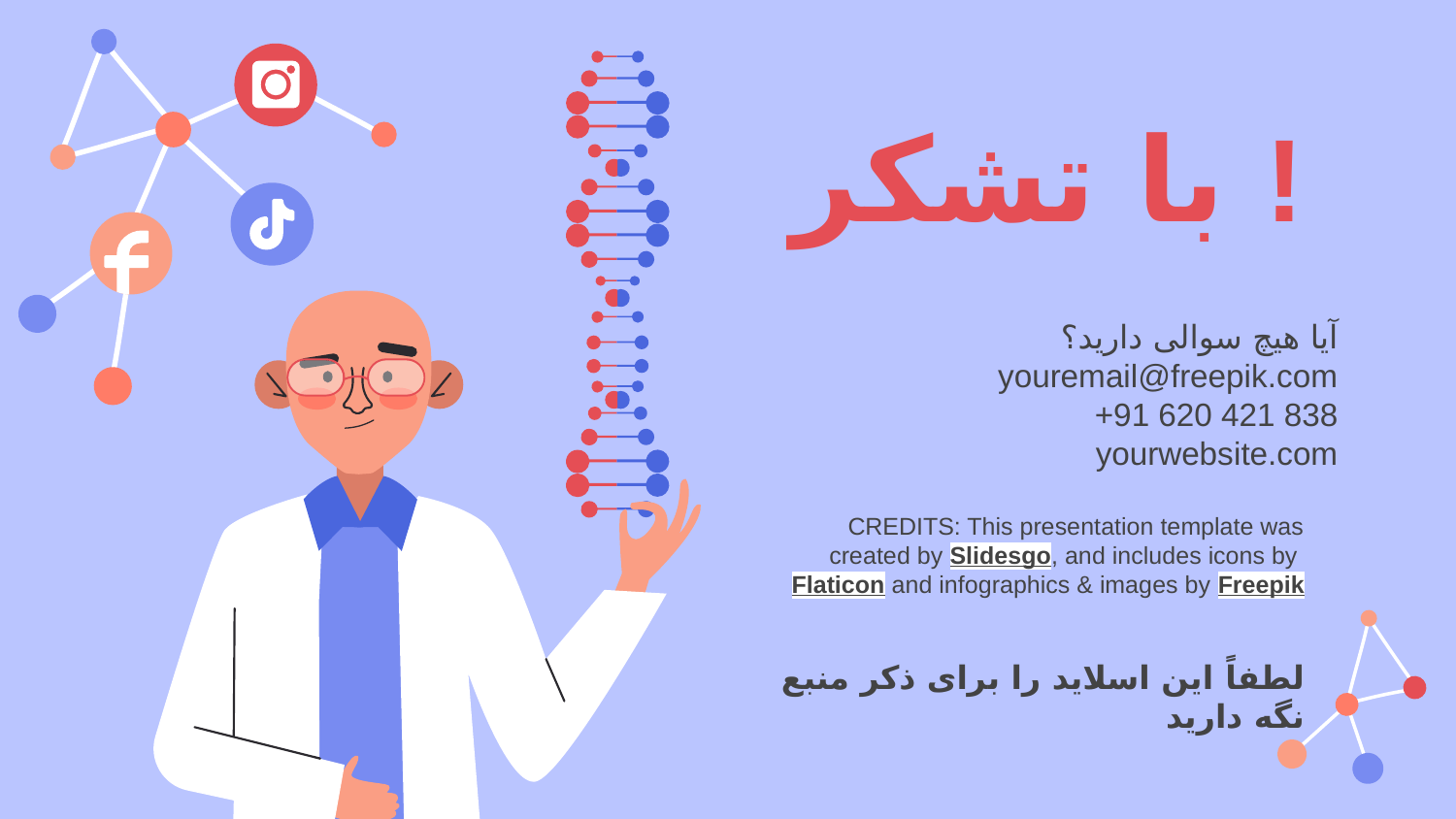

# با تشکر !
آیا هیچ سوالی دارید؟
youremail@freepik.com
+91 620 421 838
yourwebsite.com
لطفاً این اسلاید را برای ذکر منبع نگه دارید